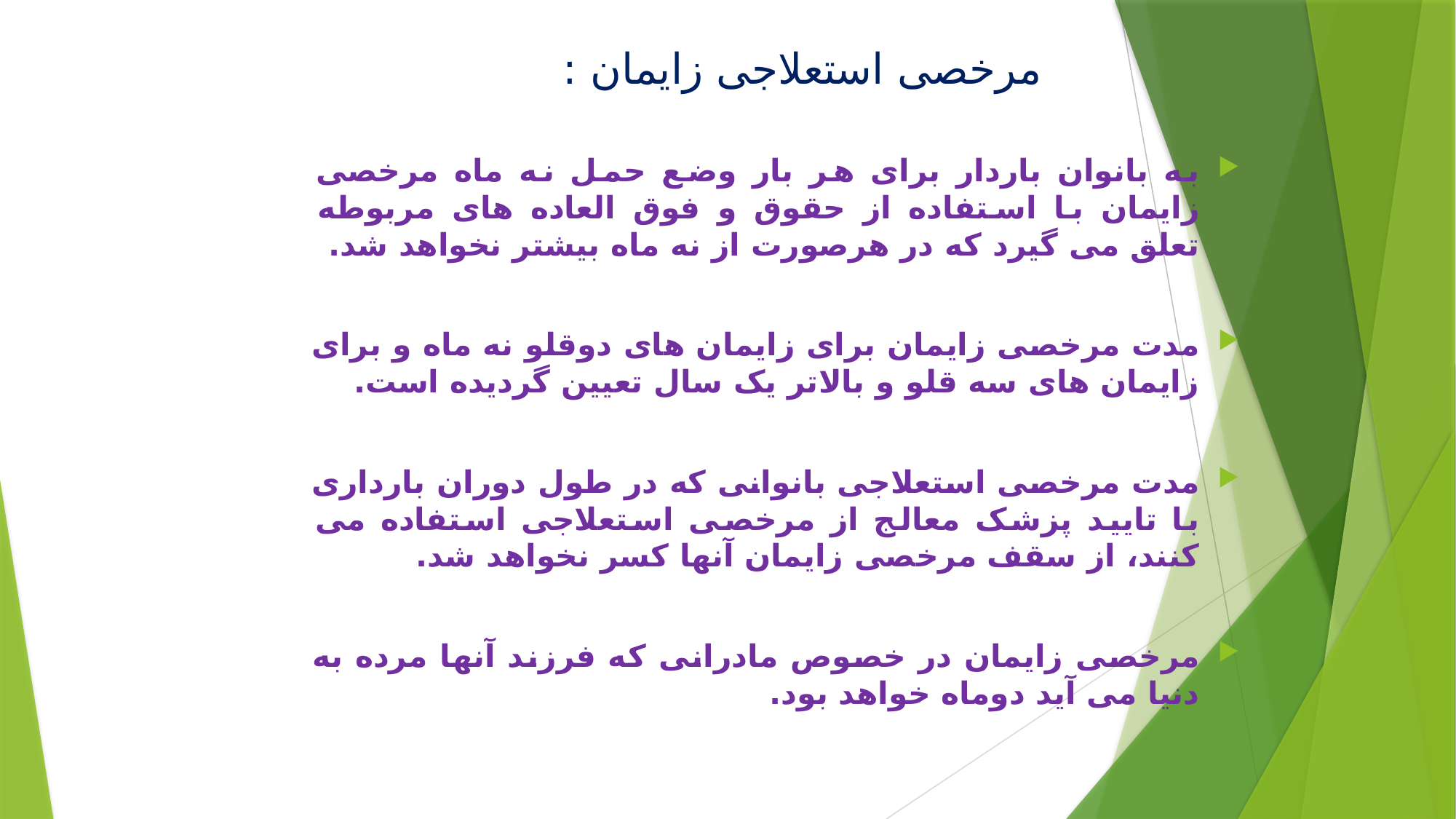

# مرخصی استعلاجی زایمان :
به بانوان باردار برای هر بار وضع حمل نه ماه مرخصی زایمان با استفاده از حقوق و فوق العاده های مربوطه تعلق می گیرد که در هرصورت از نه ماه بیشتر نخواهد شد.

مدت مرخصی زایمان برای زایمان های دوقلو نه ماه و برای زایمان های سه قلو و بالاتر یک سال تعیین گردیده است.

مدت مرخصی استعلاجی بانوانی که در طول دوران بارداری با تایید پزشک معالج از مرخصی استعلاجی استفاده می کنند، از سقف مرخصی زایمان آنها کسر نخواهد شد.

مرخصی زایمان در خصوص مادرانی که فرزند آنها مرده به دنیا می آید دوماه خواهد بود.